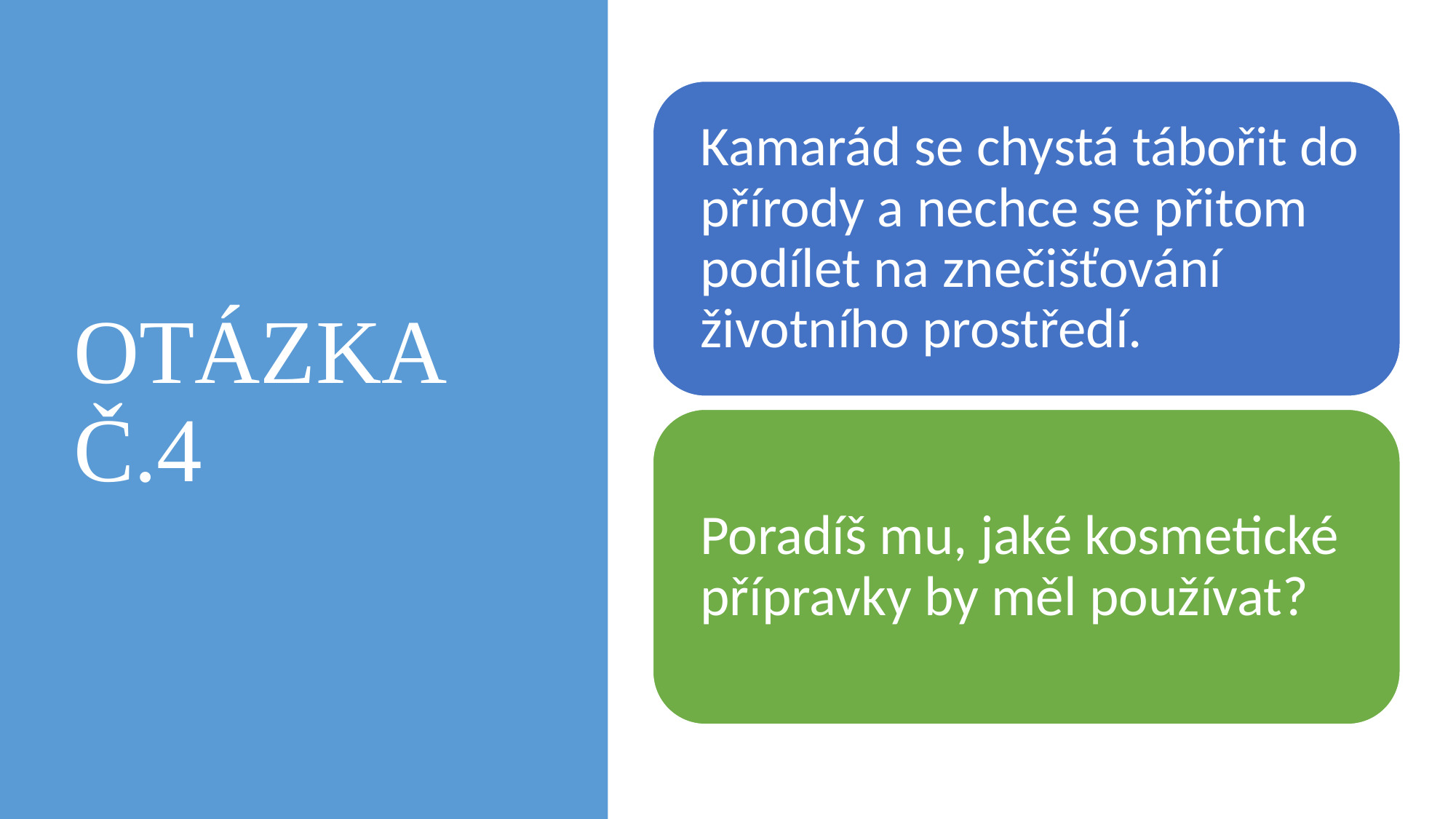

# OTÁZKA Č.4
Kamarád se chystá tábořit do přírody a nechce se přitom podílet na znečišťování životního prostředí.
Poradíš mu, jaké kosmetické přípravky by měl používat?